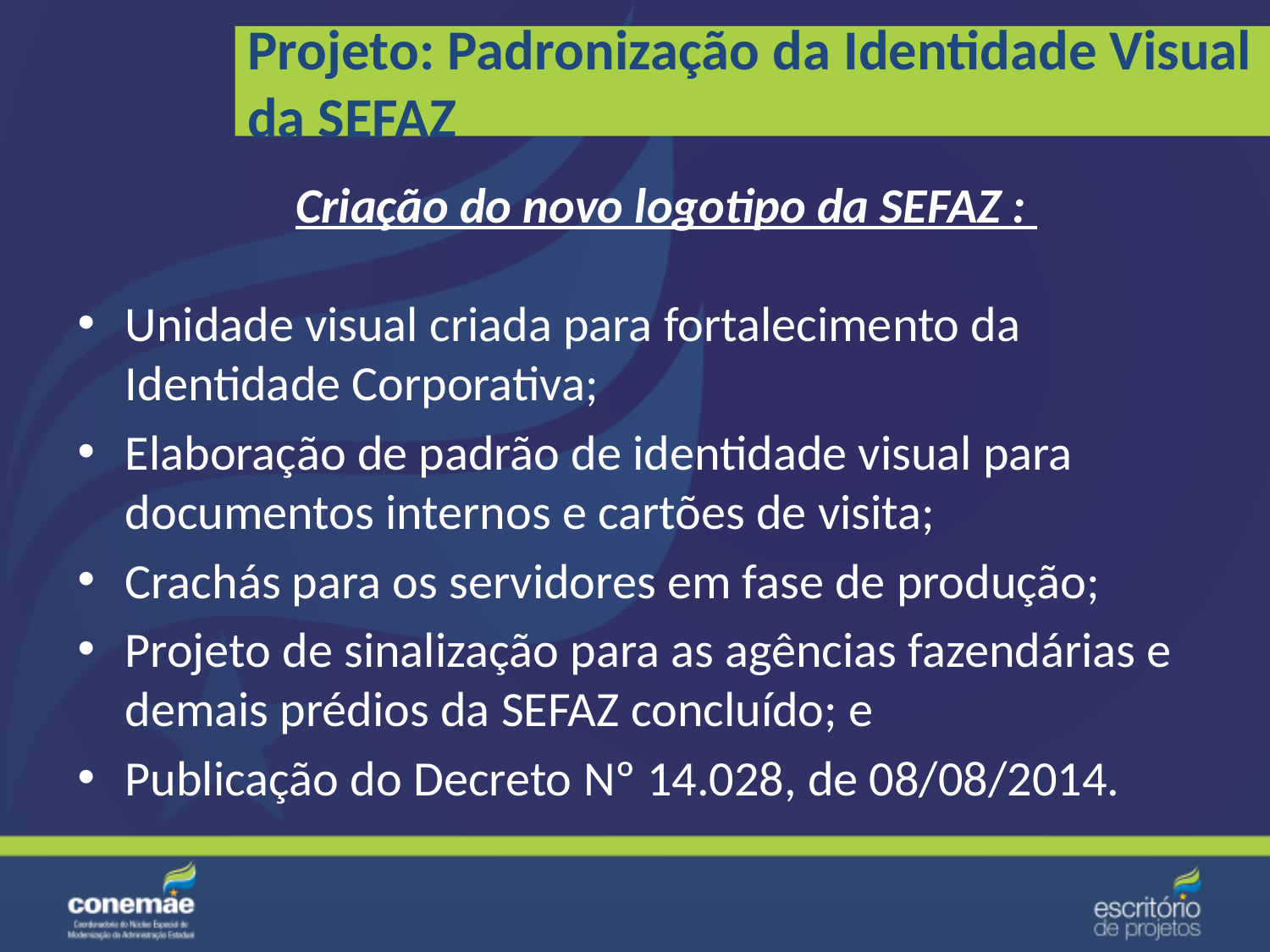

Projeto: Padronização da Identidade Visual da SEFAZ
# Criação do novo logotipo da SEFAZ :
Unidade visual criada para fortalecimento da Identidade Corporativa;
Elaboração de padrão de identidade visual para documentos internos e cartões de visita;
Crachás para os servidores em fase de produção;
Projeto de sinalização para as agências fazendárias e demais prédios da SEFAZ concluído; e
Publicação do Decreto Nº 14.028, de 08/08/2014.